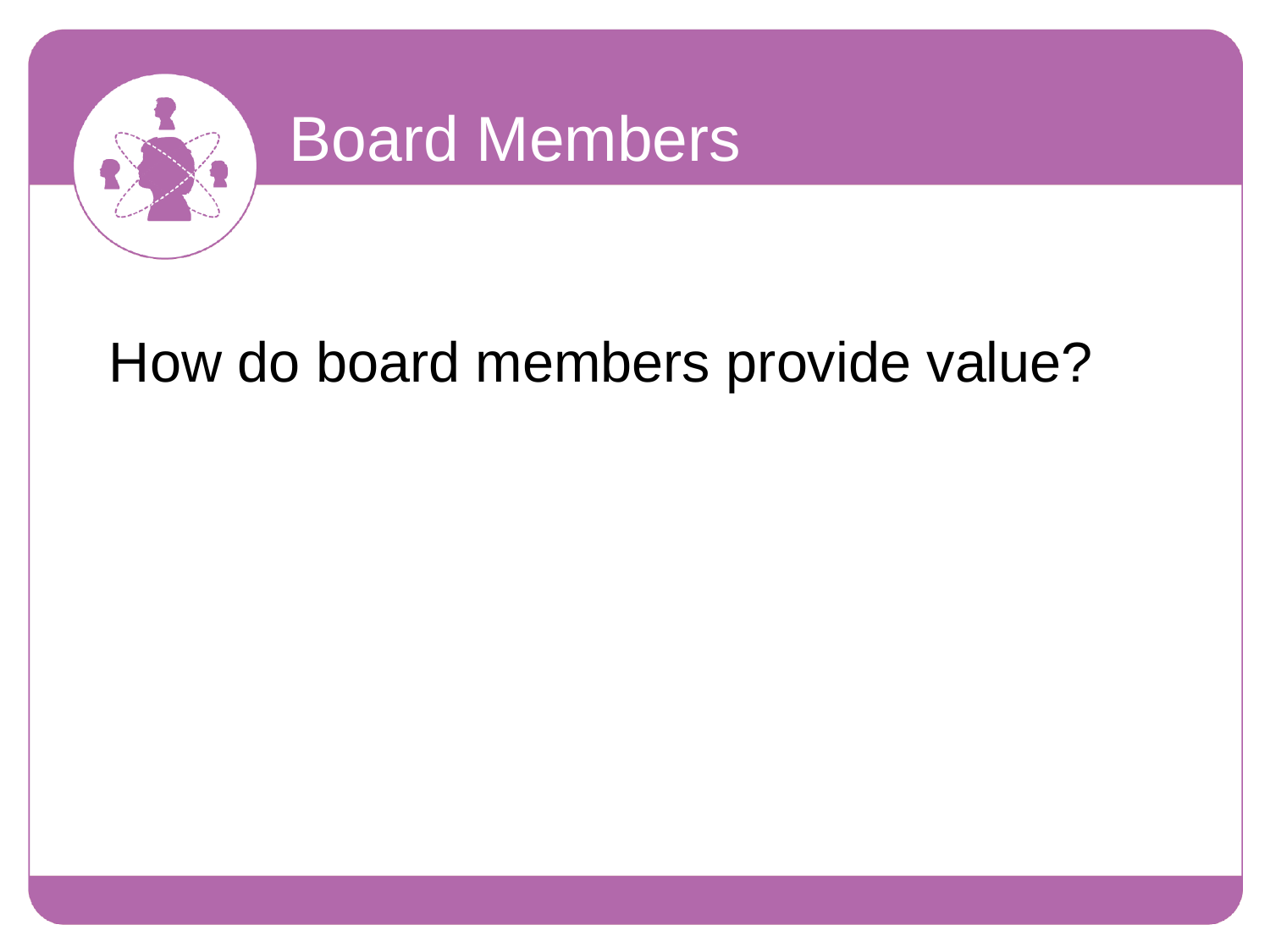

Board Members
How do board members provide value?